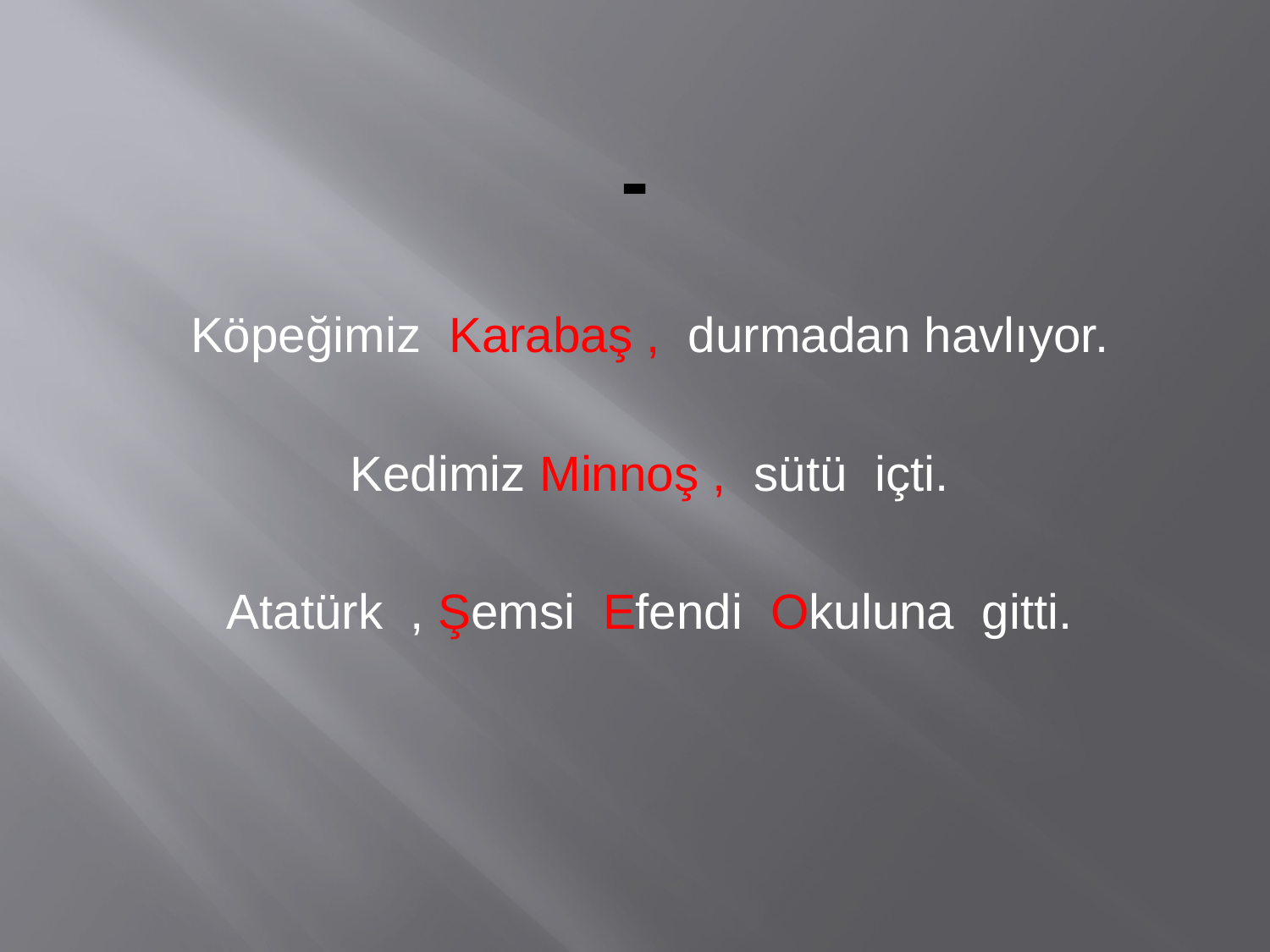

# -

Köpeğimiz  Karabaş ,  durmadan havlıyor.

Kedimiz Minnoş ,  sütü  içti.

Atatürk  , Şemsi  Efendi  Okuluna  gitti.